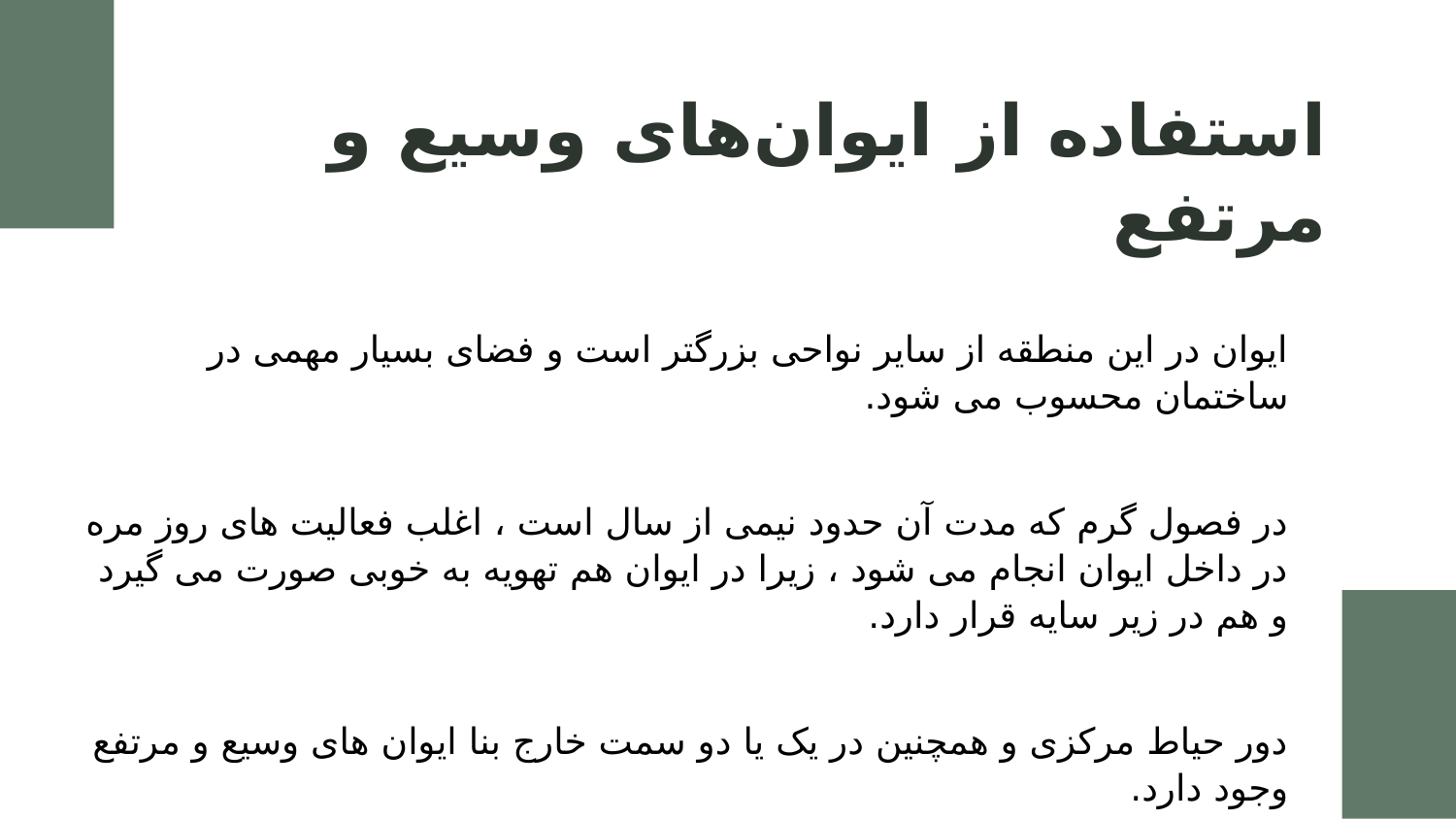

# استفاده از ایوان‌های وسیع و مرتفع
ایوان در این منطقه از سایر نواحی بزرگتر است و فضای بسیار مهمی در ساختمان محسوب می شود.

در فصول گرم که مدت آن حدود نیمی از سال است ، اغلب فعالیت های روز مره در داخل ایوان انجام می شود ، زیرا در ایوان هم تهویه به خوبی صورت می گیرد و هم در زیر سایه قرار دارد.

دور حیاط مرکزی و همچنین در یک یا دو سمت خارج بنا ایوان های وسیع و مرتفع وجود دارد.